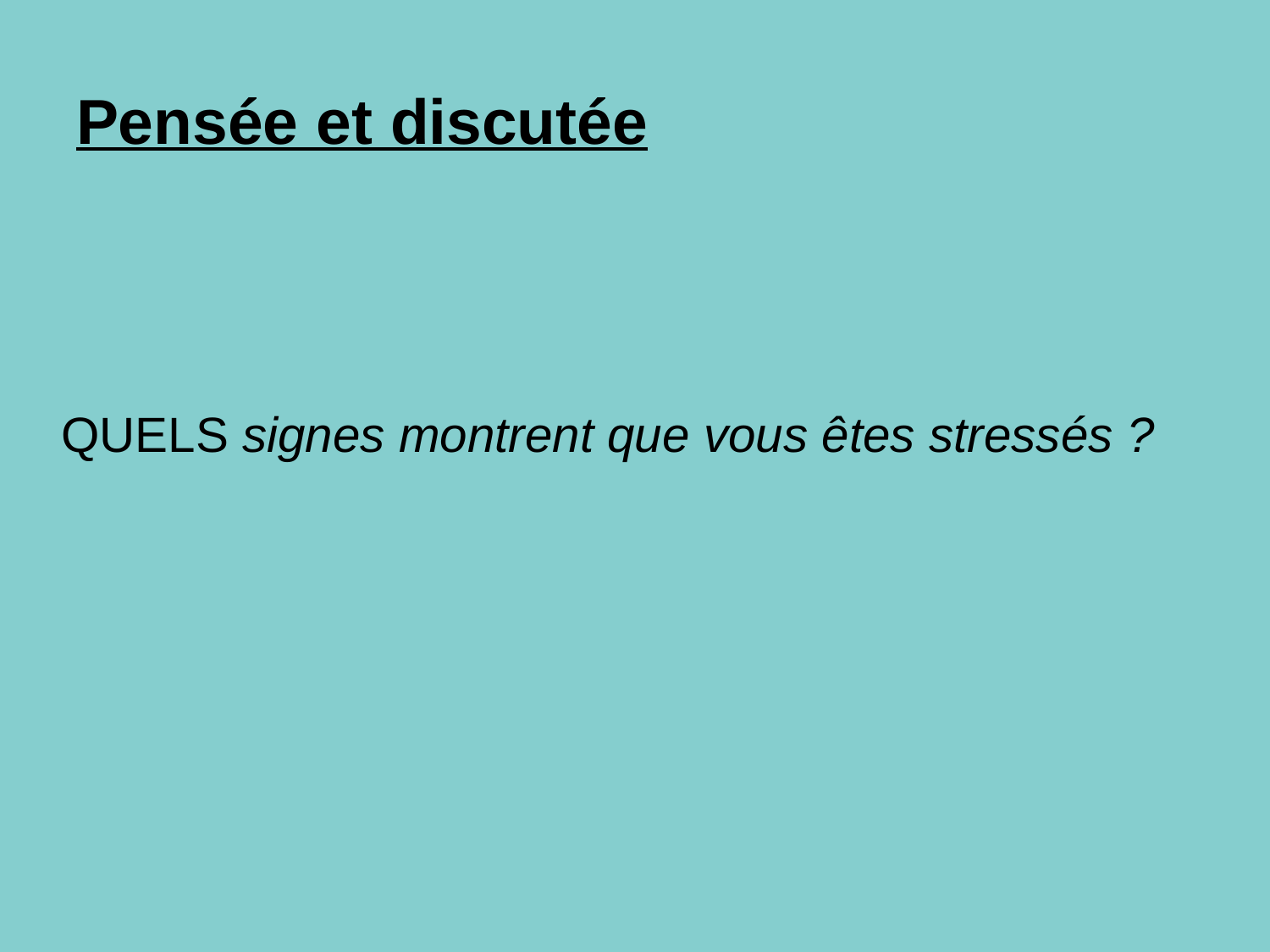

# Pensée et discutée

QUELS signes montrent que vous êtes stressés ?